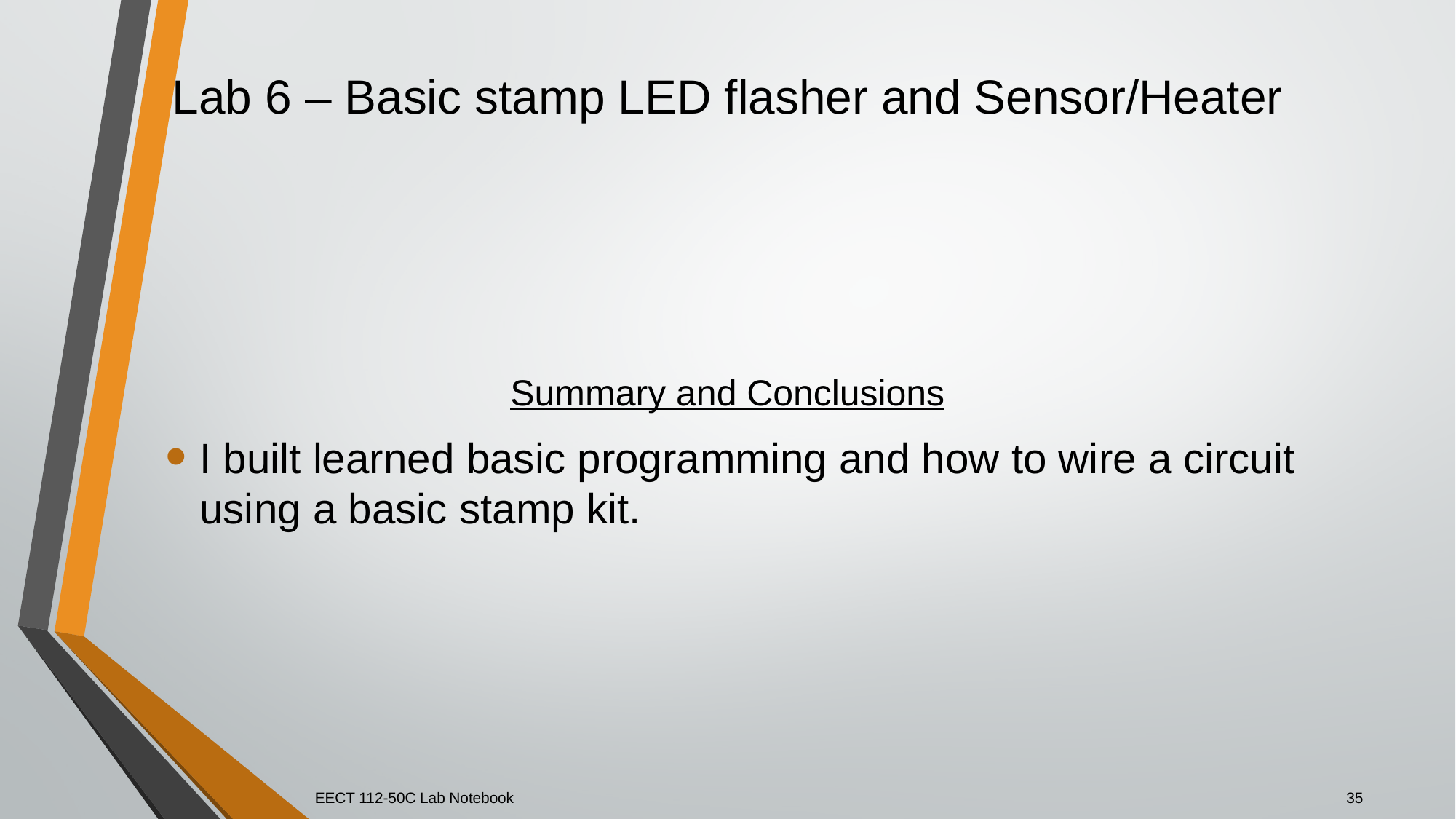

# Lab 6 – Basic stamp LED flasher and Sensor/Heater
Summary and Conclusions
I built learned basic programming and how to wire a circuit using a basic stamp kit.
EECT 112-50C Lab Notebook
35